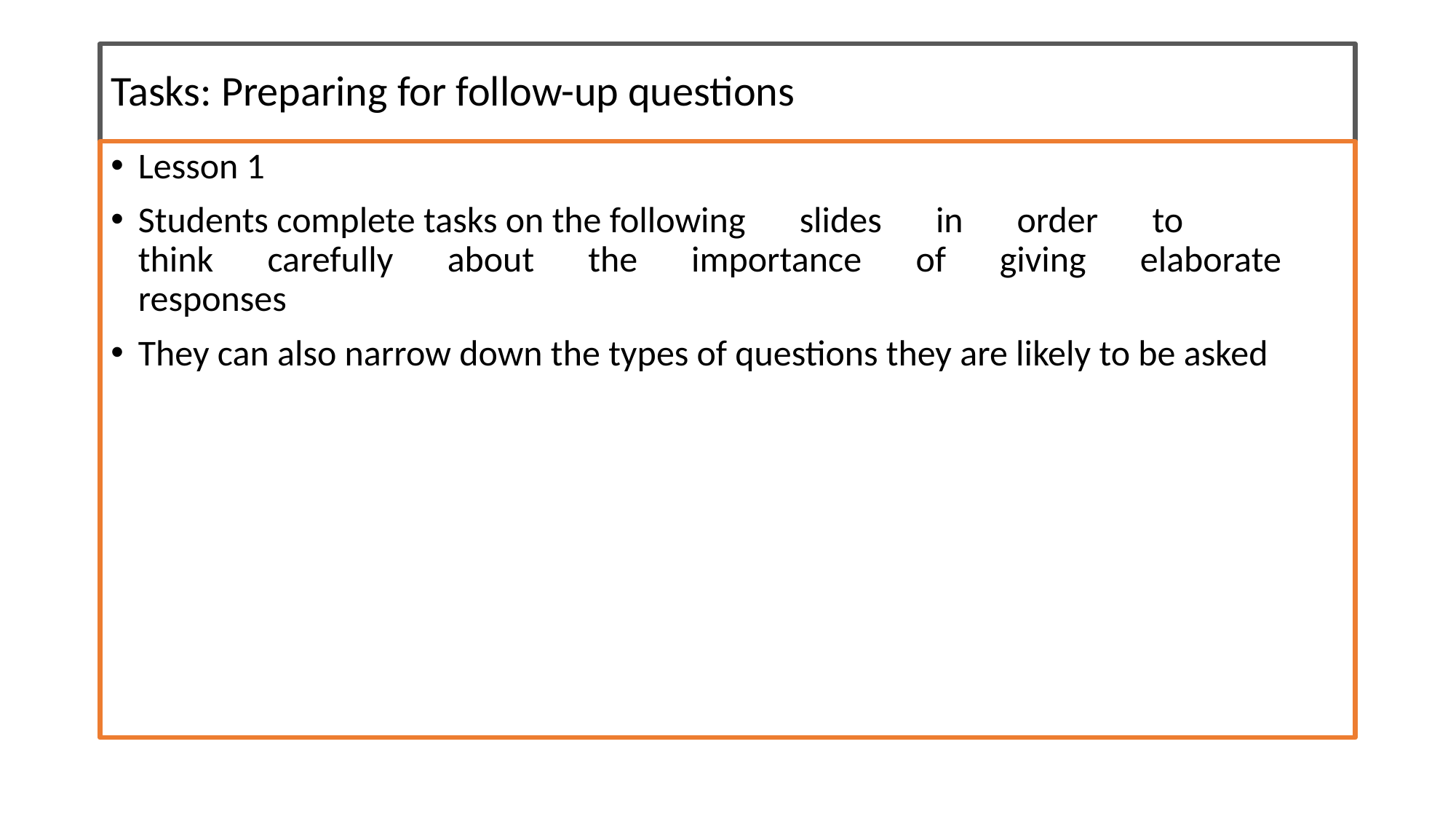

# Tasks: Preparing for follow-up questions
Lesson 1
Students complete tasks on the following　slides　in　order　to　think　carefully　about　the　importance　of　giving　elaborate　responses
They can also narrow down the types of questions they are likely to be asked